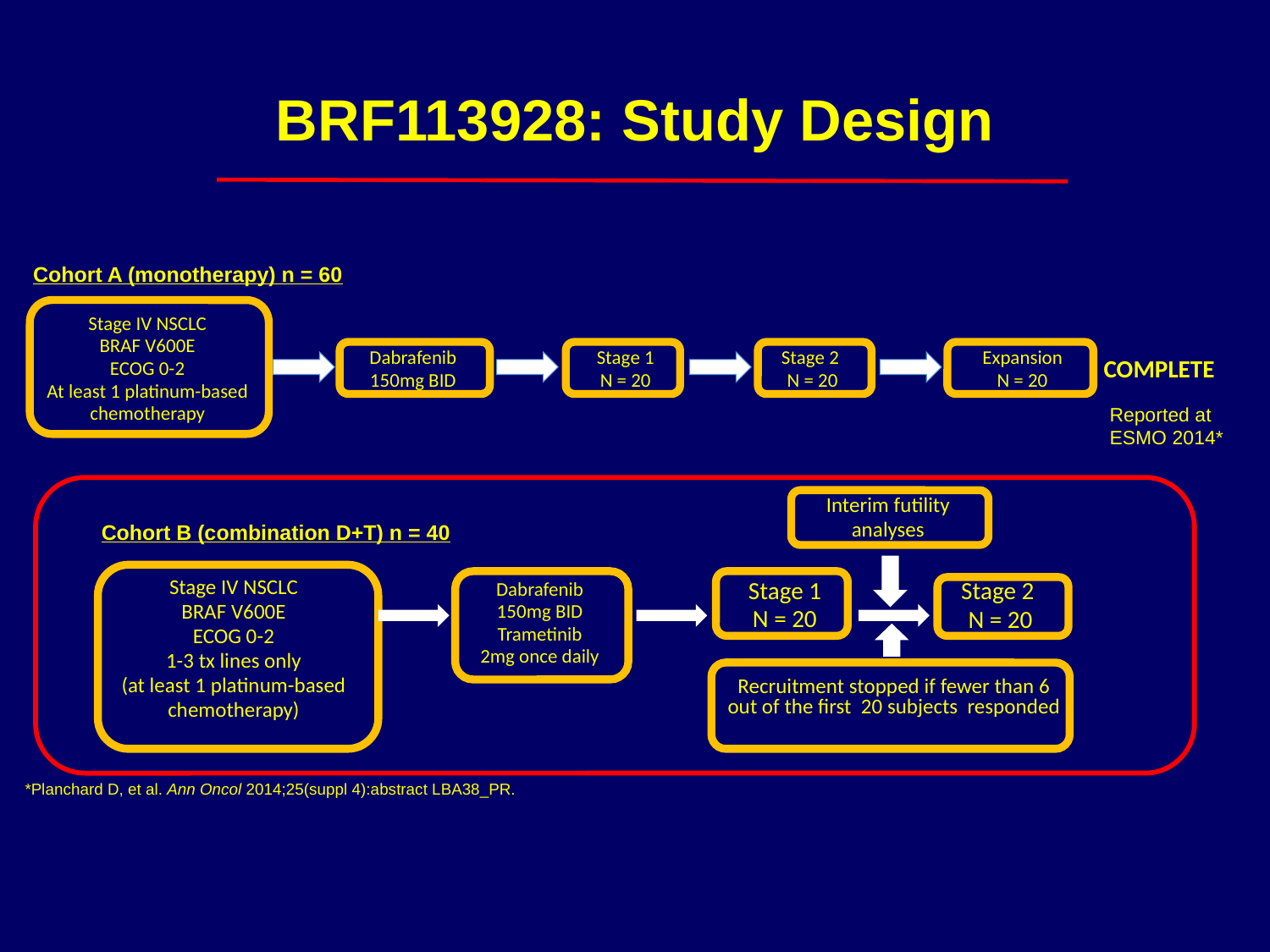

# BRF113928: Study Design

Cohort A (monotherapy) n = 60

Stage IV NSCLC
BRAF V600E
ECOG 0-2
At least 1 platinum-based
chemotherapy

Dabrafenib
150mg BID
Stage 1
N = 20
Stage 2
N = 20
Expansion
N = 20

COMPLETE
Reported at ESMO 2014*

Interim futility
analyses

Cohort B (combination D+T) n = 40

Stage IV NSCLC
BRAF V600E
ECOG 0-2
1-3 tx lines only
(at least 1 platinum-based
chemotherapy)
Stage 1
N = 20
Dabrafenib
150mg BID
Trametinib
2mg once daily
Stage 2
N = 20

Recruitment stopped if fewer than 6 out of the first  20 subjects  responded
*Planchard D, et al. Ann Oncol 2014;25(suppl 4):abstract LBA38_PR.